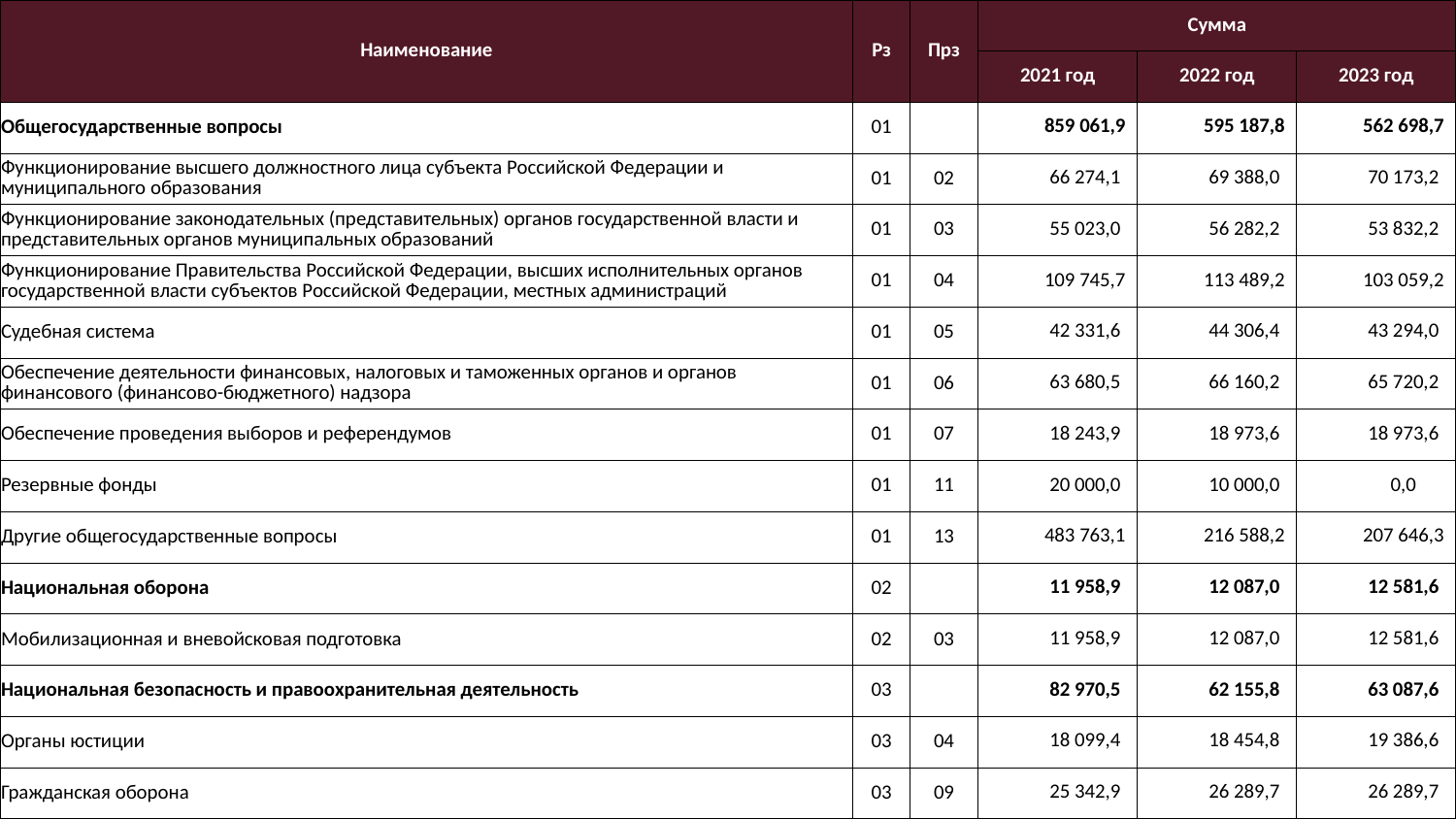

| Наименование | Рз | Прз | Сумма |  |  |
| --- | --- | --- | --- | --- | --- |
|  |  |  | 2021 год | 2022 год | 2023 год |
| Общегосударственные вопросы | 01 |  | 859 061,9 | 595 187,8 | 562 698,7 |
| Функционирование высшего должностного лица субъекта Российской Федерации и муниципального образования | 01 | 02 | 66 274,1 | 69 388,0 | 70 173,2 |
| Функционирование законодательных (представительных) органов государственной власти и представительных органов муниципальных образований | 01 | 03 | 55 023,0 | 56 282,2 | 53 832,2 |
| Функционирование Правительства Российской Федерации, высших исполнительных органов государственной власти субъектов Российской Федерации, местных администраций | 01 | 04 | 109 745,7 | 113 489,2 | 103 059,2 |
| Судебная система | 01 | 05 | 42 331,6 | 44 306,4 | 43 294,0 |
| Обеспечение деятельности финансовых, налоговых и таможенных органов и органов финансового (финансово-бюджетного) надзора | 01 | 06 | 63 680,5 | 66 160,2 | 65 720,2 |
| Обеспечение проведения выборов и референдумов | 01 | 07 | 18 243,9 | 18 973,6 | 18 973,6 |
| Резервные фонды | 01 | 11 | 20 000,0 | 10 000,0 | 0,0 |
| Другие общегосударственные вопросы | 01 | 13 | 483 763,1 | 216 588,2 | 207 646,3 |
| Национальная оборона | 02 |  | 11 958,9 | 12 087,0 | 12 581,6 |
| Мобилизационная и вневойсковая подготовка | 02 | 03 | 11 958,9 | 12 087,0 | 12 581,6 |
| Национальная безопасность и правоохранительная деятельность | 03 |  | 82 970,5 | 62 155,8 | 63 087,6 |
| Органы юстиции | 03 | 04 | 18 099,4 | 18 454,8 | 19 386,6 |
| Гражданская оборона | 03 | 09 | 25 342,9 | 26 289,7 | 26 289,7 |
48